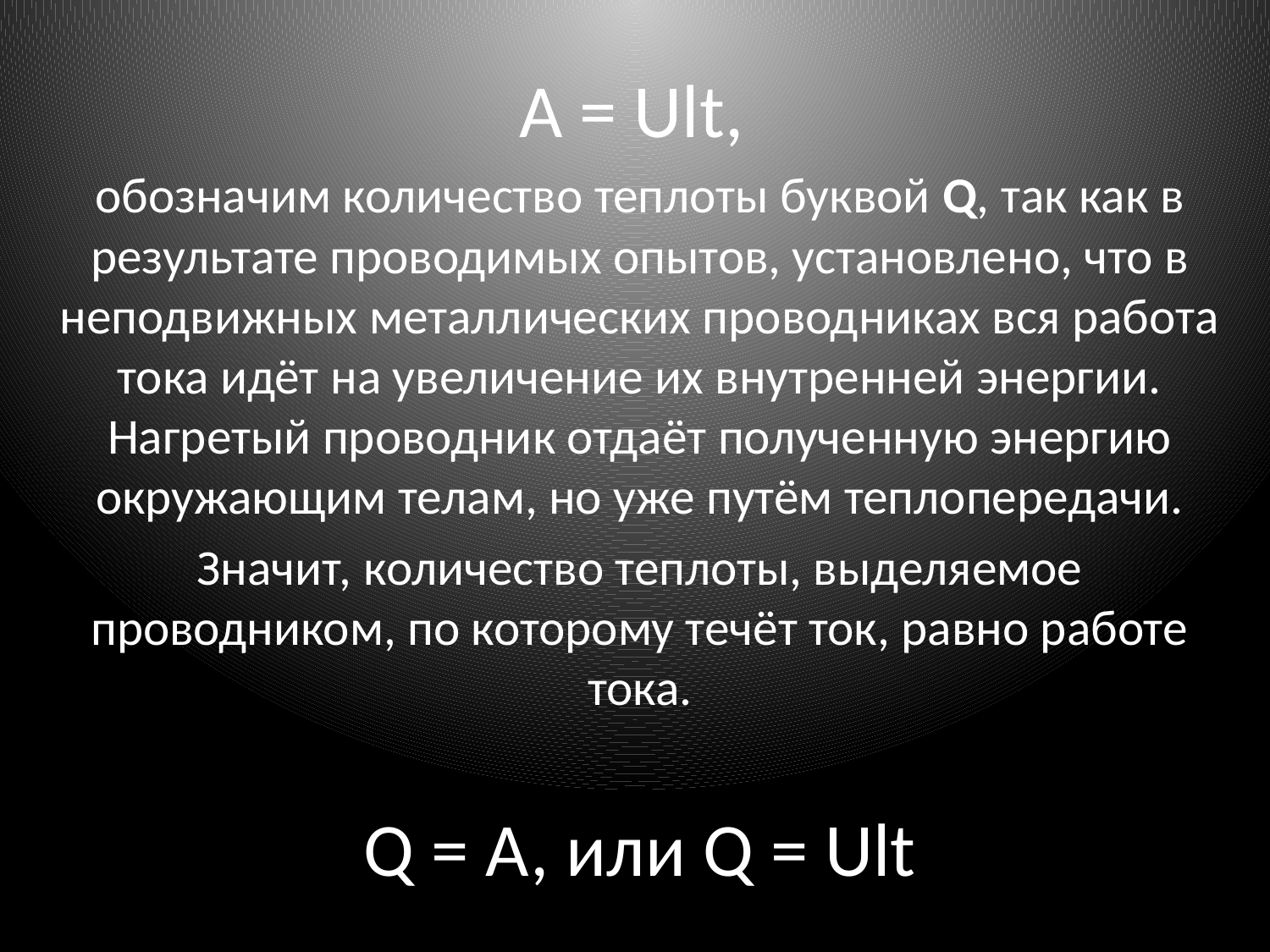

А = Ult,
обозначим количество теплоты буквой Q, так как в результате проводимых опытов, установлено, что в неподвижных металлических проводниках вся работа тока идёт на увеличение их внутренней энергии. Нагретый проводник отдаёт полученную энергию окружающим телам, но уже путём теплопередачи.
Значит, количество теплоты, выделяемое проводником, по которому течёт ток, равно работе тока.

Q = A, или Q = Ult